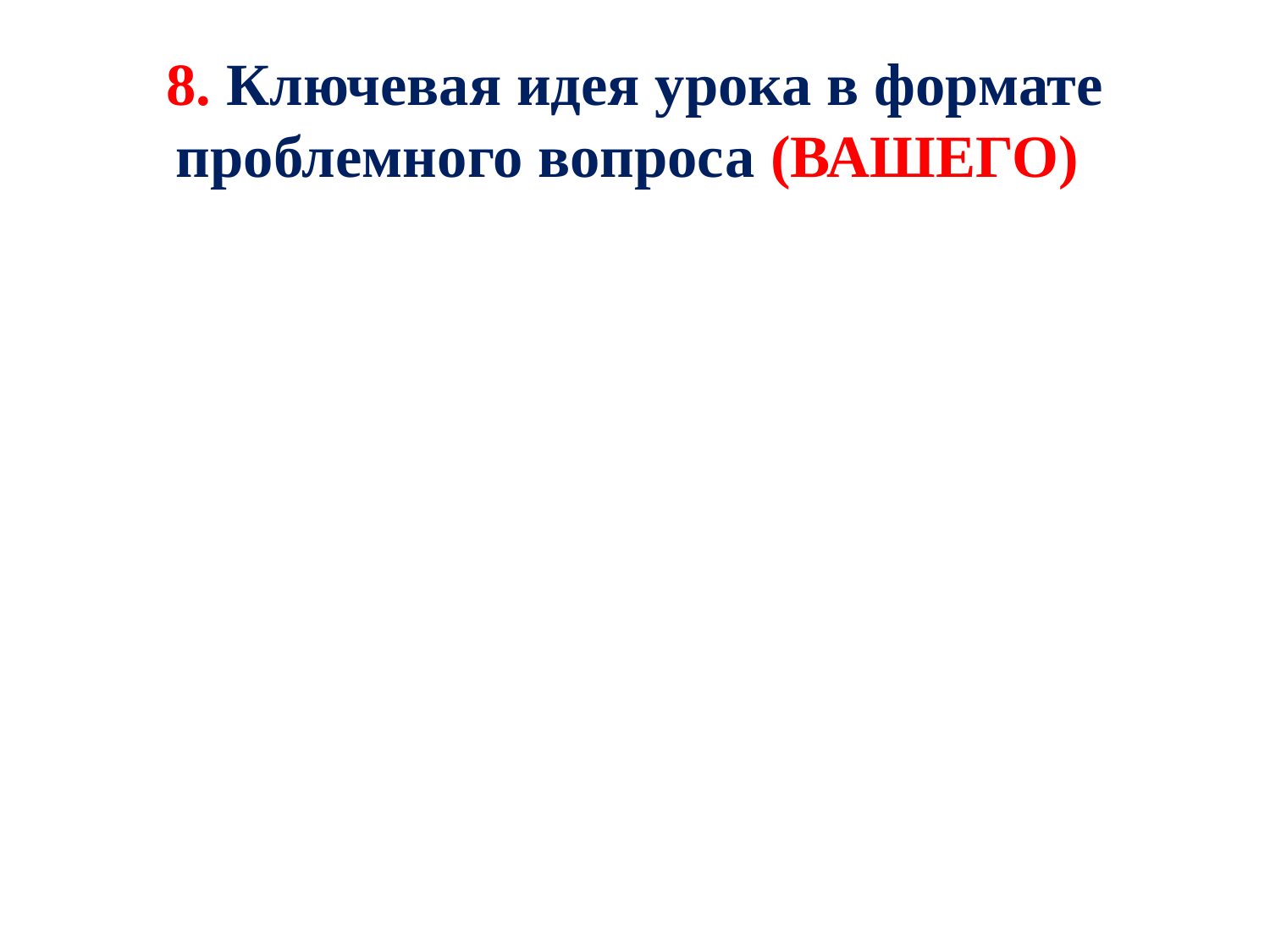

# 8. Ключевая идея урока в формате проблемного вопроса (ВАШЕГО)